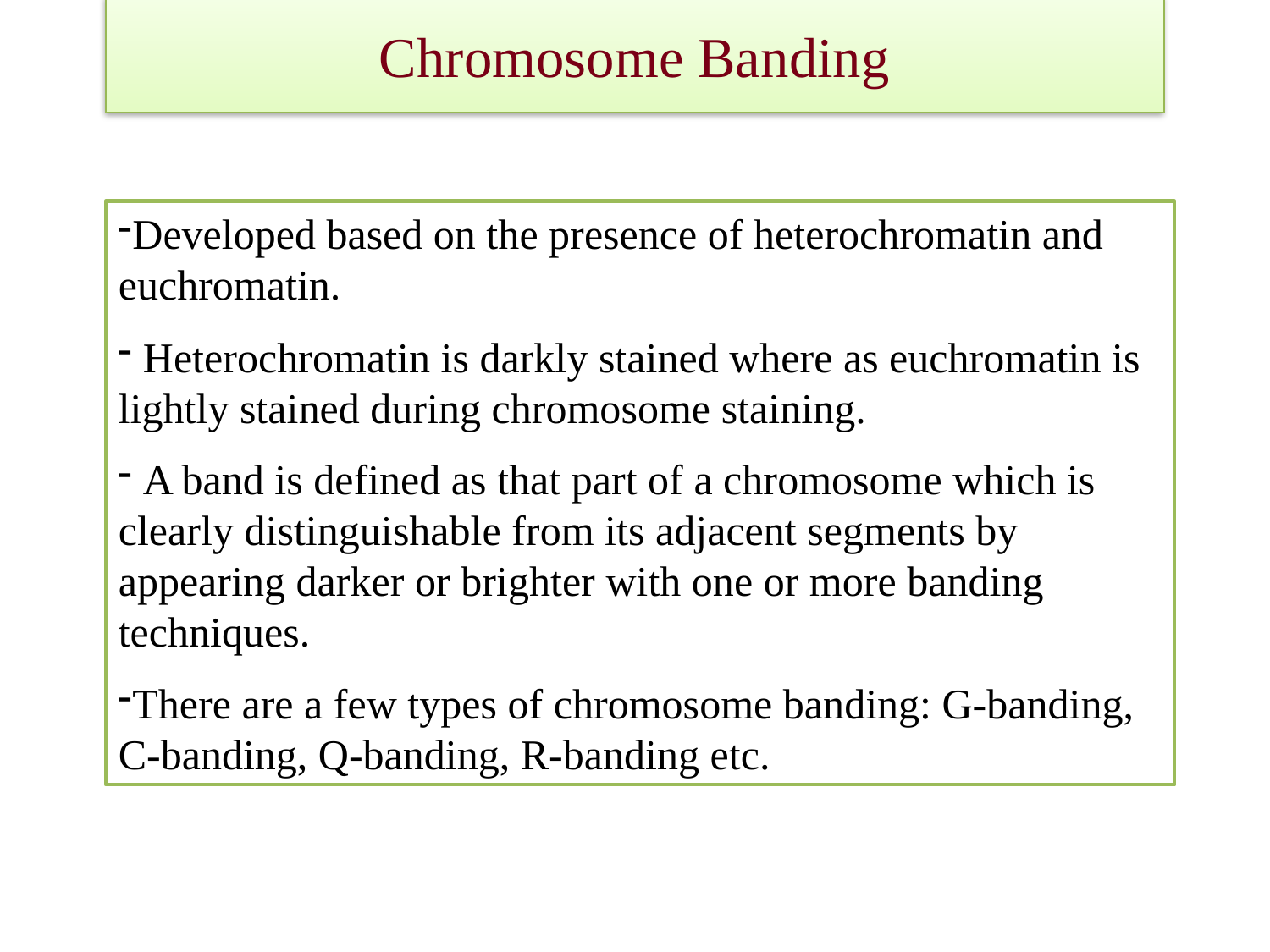

# Chromosome Banding
Developed based on the presence of heterochromatin and euchromatin.
 Heterochromatin is darkly stained where as euchromatin is lightly stained during chromosome staining.
 A band is defined as that part of a chromosome which is clearly distinguishable from its adjacent segments by appearing darker or brighter with one or more banding techniques.
There are a few types of chromosome banding: G-banding, C-banding, Q-banding, R-banding etc.